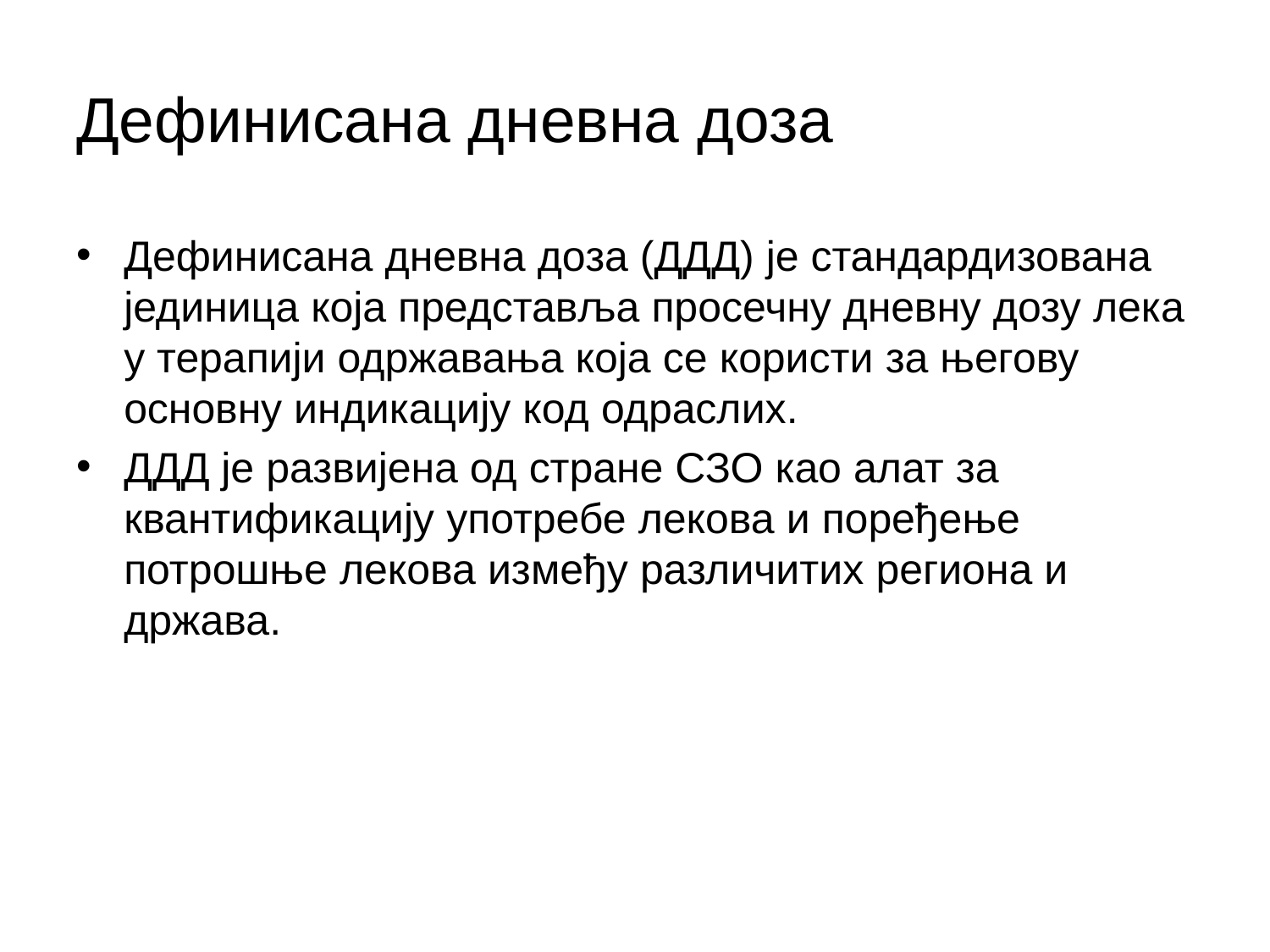

# Дефинисана дневна доза
Дефинисана дневна доза (ДДД) је стандардизована јединица која представља просечну дневну дозу лека у терапији одржавања која се користи за његову основну индикацију код одраслих.
ДДД је развијена од стране СЗО као алат за квантификацију употребе лекова и поређење потрошње лекова између различитих региона и држава.